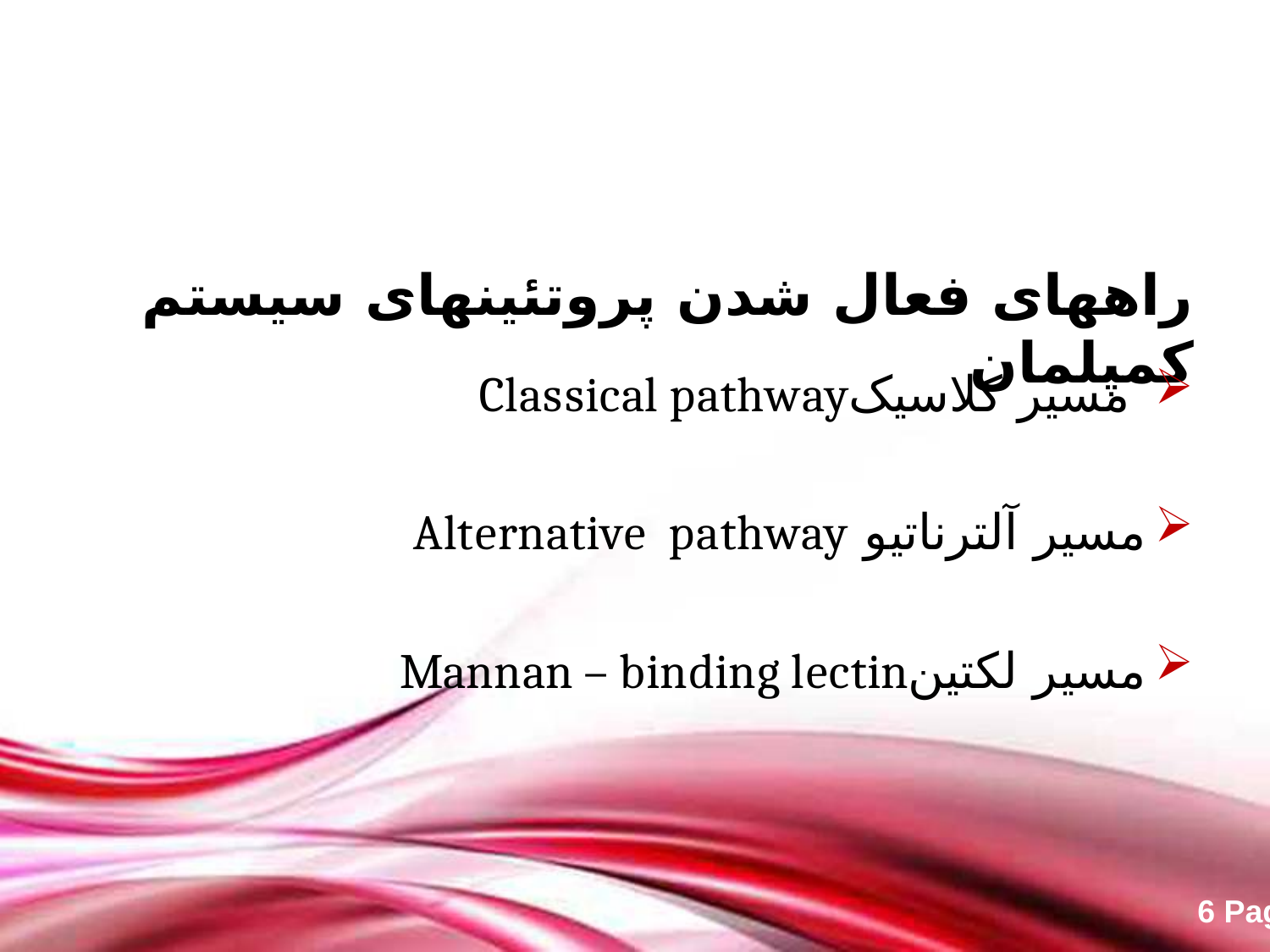

# راههای فعال شدن پروتئینهای سیستم کمپلمان
 مسیر کلاسیکClassical pathway

مسیر آلترناتیو Alternative  pathway

مسیر لکتینMannan – binding lectin